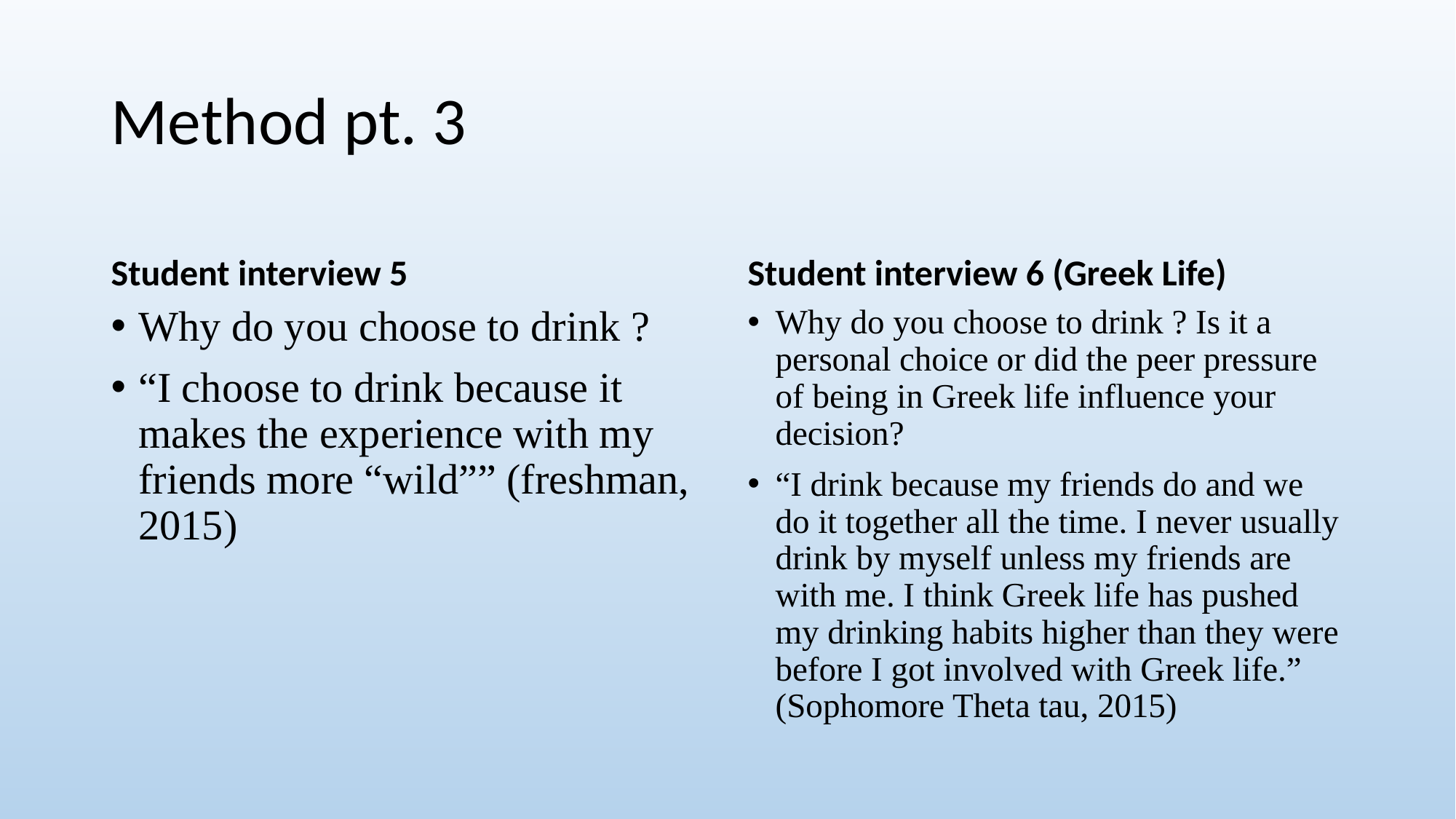

# Method pt. 3
Student interview 5
Student interview 6 (Greek Life)
Why do you choose to drink ?
“I choose to drink because it makes the experience with my friends more “wild”” (freshman, 2015)

Why do you choose to drink ? Is it a personal choice or did the peer pressure of being in Greek life influence your decision?
“I drink because my friends do and we do it together all the time. I never usually drink by myself unless my friends are with me. I think Greek life has pushed my drinking habits higher than they were before I got involved with Greek life.” (Sophomore Theta tau, 2015)